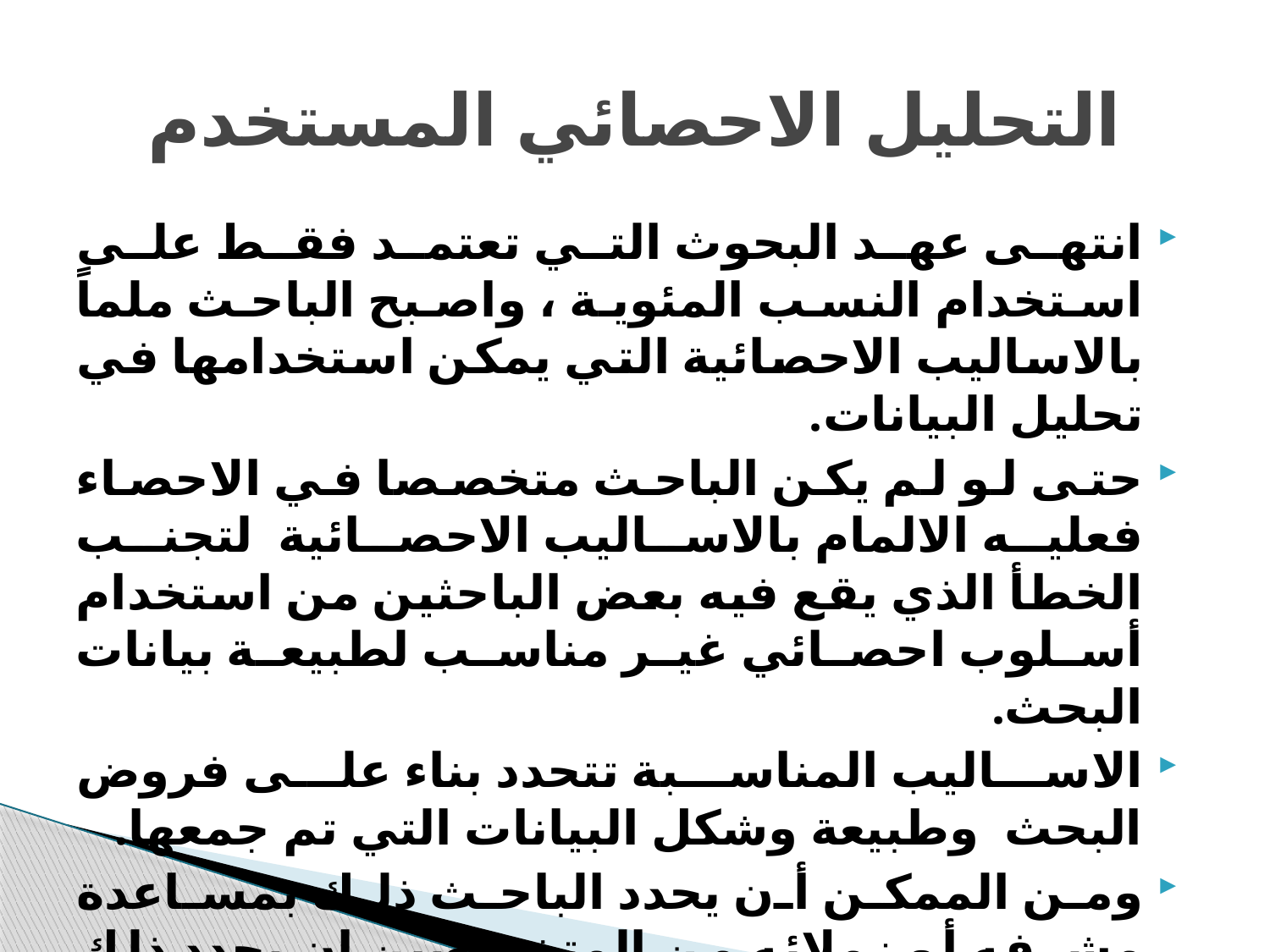

# التحليل الاحصائي المستخدم
انتهى عهد البحوث التي تعتمد فقط على استخدام النسب المئوية ، واصبح الباحث ملماً بالاساليب الاحصائية التي يمكن استخدامها في تحليل البيانات.
حتى لو لم يكن الباحث متخصصا في الاحصاء فعليه الالمام بالاساليب الاحصائية  لتجنب الخطأ الذي يقع فيه بعض الباحثين من استخدام أسلوب احصائي غير مناسب لطبيعة بيانات البحث.
الاساليب المناسبة تتحدد بناء على فروض البحث  وطبيعة وشكل البيانات التي تم جمعها.
ومن الممكن أن يحدد الباحث ذلك بمساعدة مشرفه أو زملائه من المتخصصين ان يحدد ذلك في خطة البحث ولو بصورة مبدئية